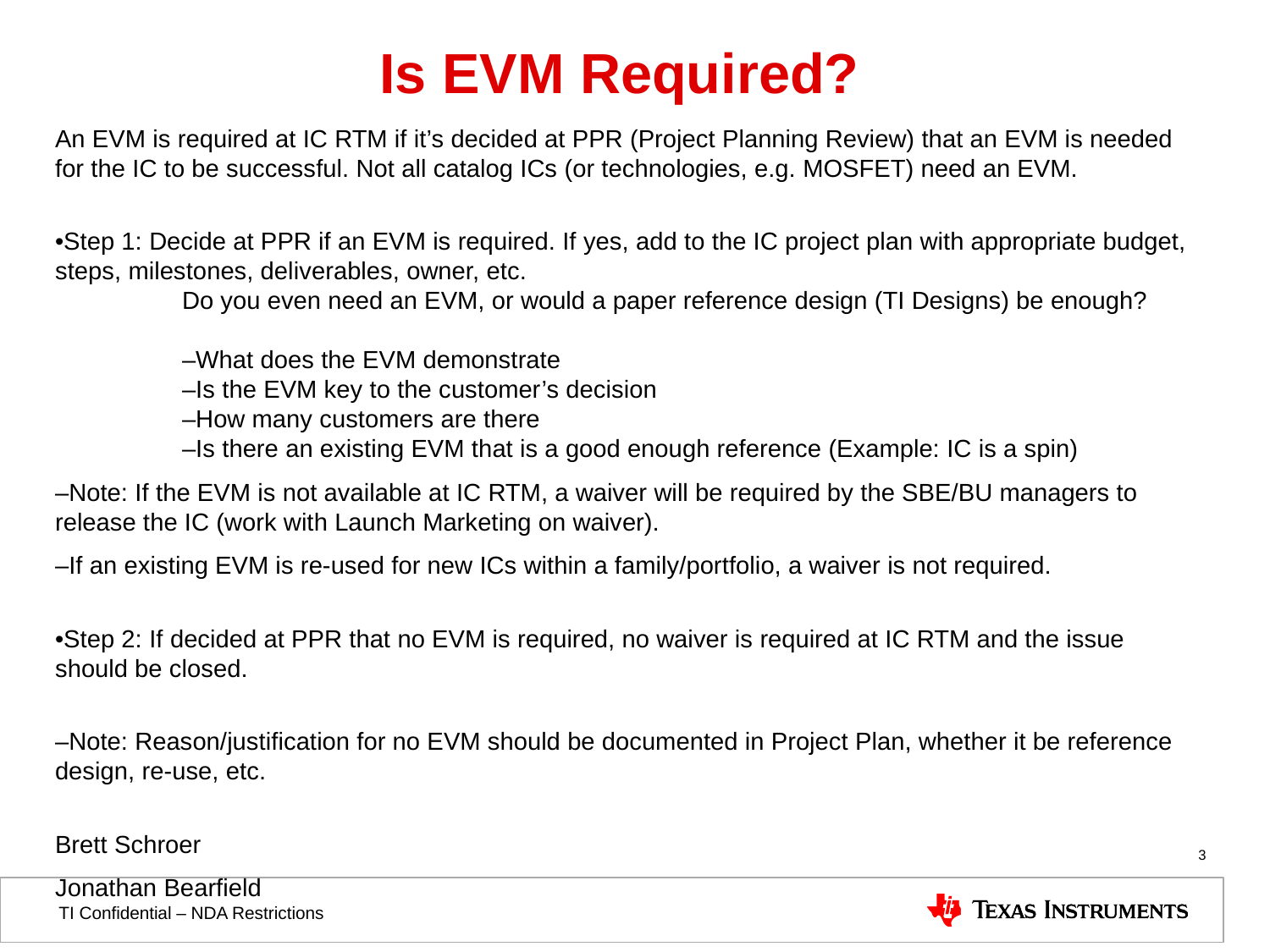

# Is EVM Required?
An EVM is required at IC RTM if it’s decided at PPR (Project Planning Review) that an EVM is needed for the IC to be successful. Not all catalog ICs (or technologies, e.g. MOSFET) need an EVM.
•Step 1: Decide at PPR if an EVM is required. If yes, add to the IC project plan with appropriate budget, steps, milestones, deliverables, owner, etc.							Do you even need an EVM, or would a paper reference design (TI Designs) be enough?											–What does the EVM demonstrate							–Is the EVM key to the customer’s decision						–How many customers are there							–Is there an existing EVM that is a good enough reference (Example: IC is a spin)
–Note: If the EVM is not available at IC RTM, a waiver will be required by the SBE/BU managers to release the IC (work with Launch Marketing on waiver).
–If an existing EVM is re-used for new ICs within a family/portfolio, a waiver is not required.
•Step 2: If decided at PPR that no EVM is required, no waiver is required at IC RTM and the issue should be closed.
–Note: Reason/justification for no EVM should be documented in Project Plan, whether it be reference design, re-use, etc.
Brett Schroer
Jonathan Bearfield

3